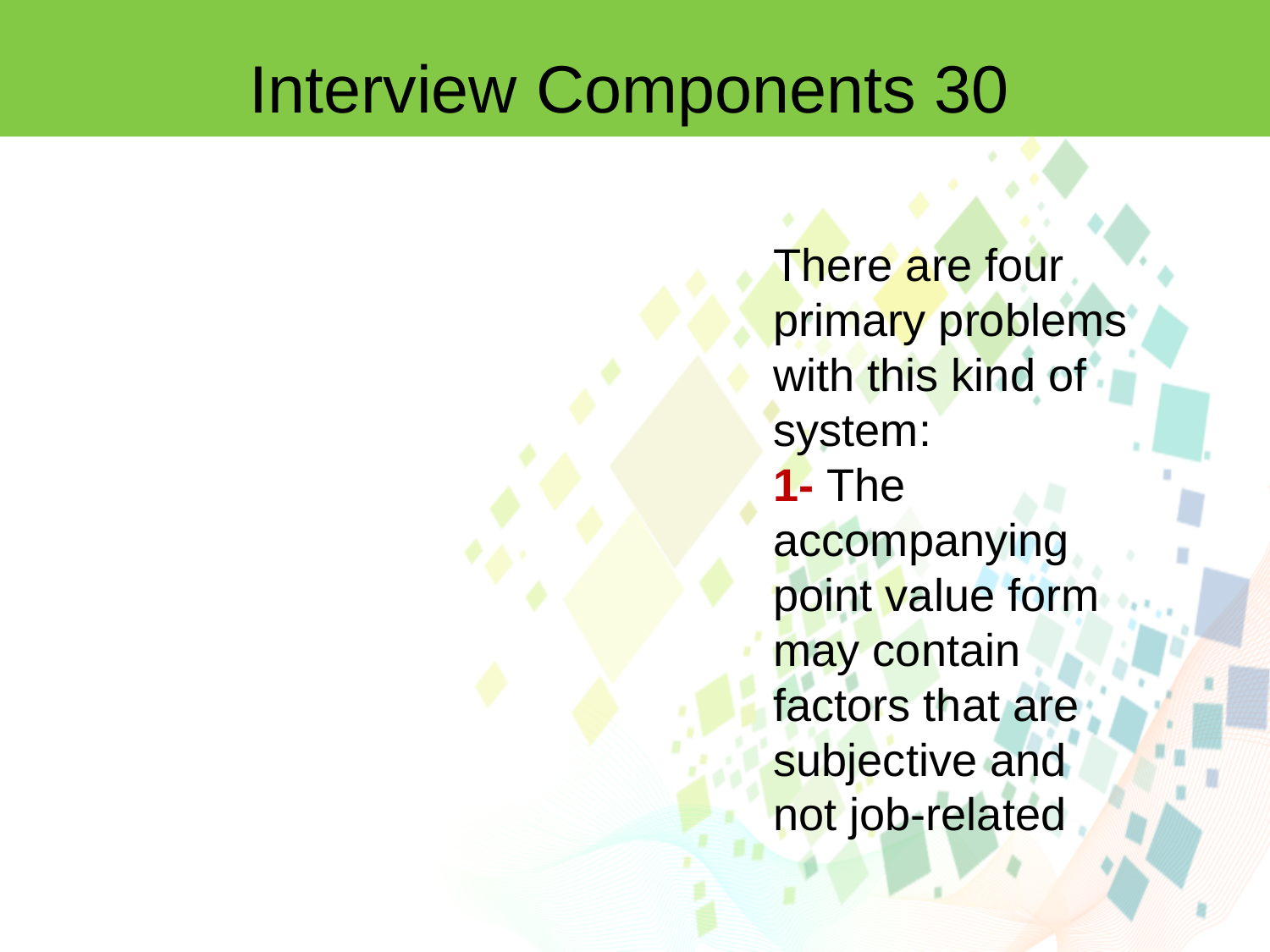

Interview Components 30
There are four primary problems with this kind of system:
1- The accompanying point value form may contain factors that are subjective and
not job-related